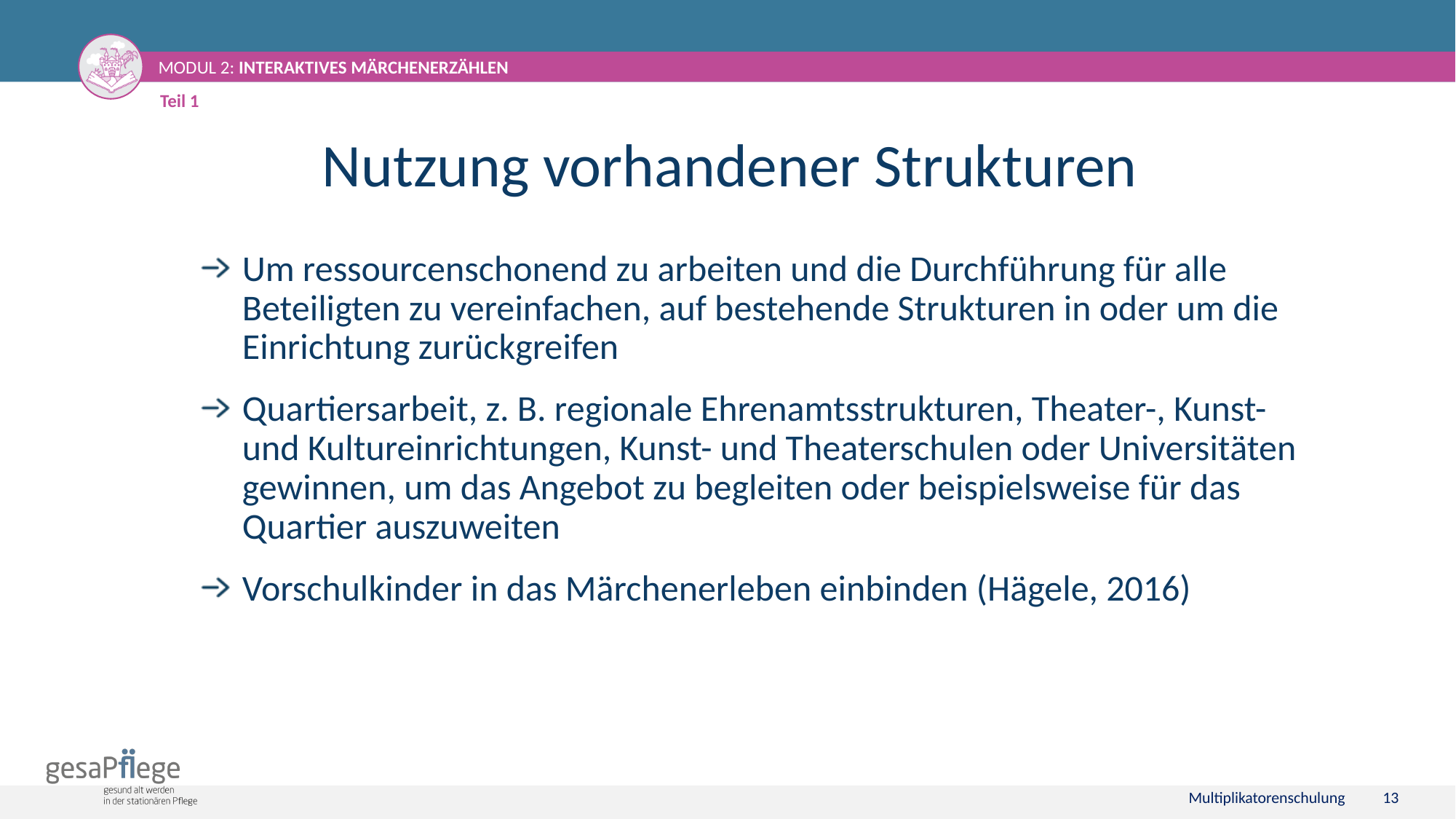

Teil 1
# Nutzung vorhandener Strukturen
Um ressourcenschonend zu arbeiten und die Durchführung für alle Beteiligten zu vereinfachen, auf bestehende Strukturen in oder um die Einrichtung zurückgreifen
Quartiersarbeit, z. B. regionale Ehrenamtsstrukturen, Theater-, Kunst- und Kultureinrichtungen, Kunst- und Theaterschulen oder Universitäten gewinnen, um das Angebot zu begleiten oder beispielsweise für das Quartier auszuweiten
Vorschulkinder in das Märchenerleben einbinden (Hägele, 2016)
Multiplikatorenschulung
13